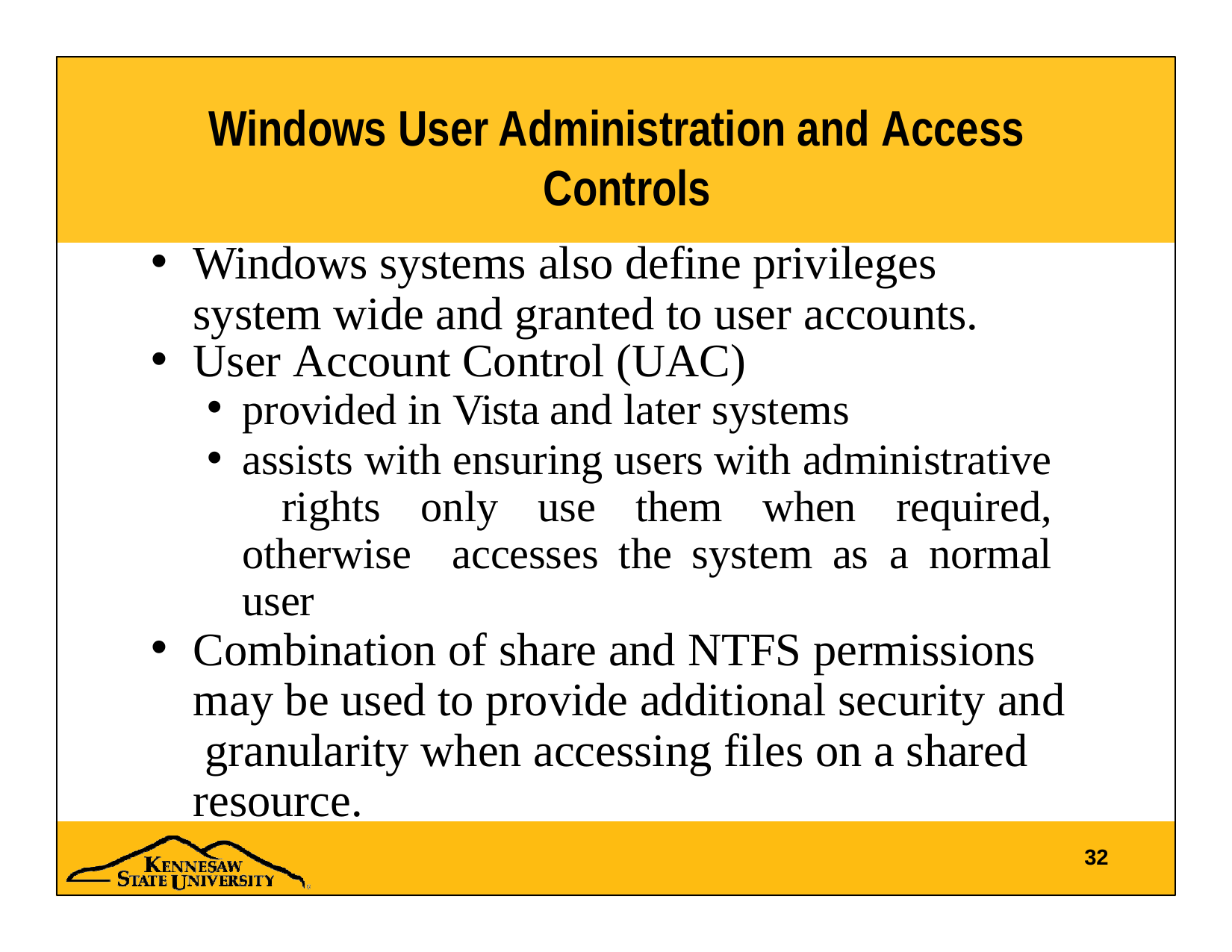

# Windows User Administration and Access  Controls
Windows systems also define privileges  system wide and granted to user accounts.
User Account Control (UAC)
provided in Vista and later systems
assists with ensuring users with administrative  rights only use them when required, otherwise  accesses the system as a normal user
Combination of share and NTFS permissions  may be used to provide additional security and  granularity when accessing files on a shared  resource.

32